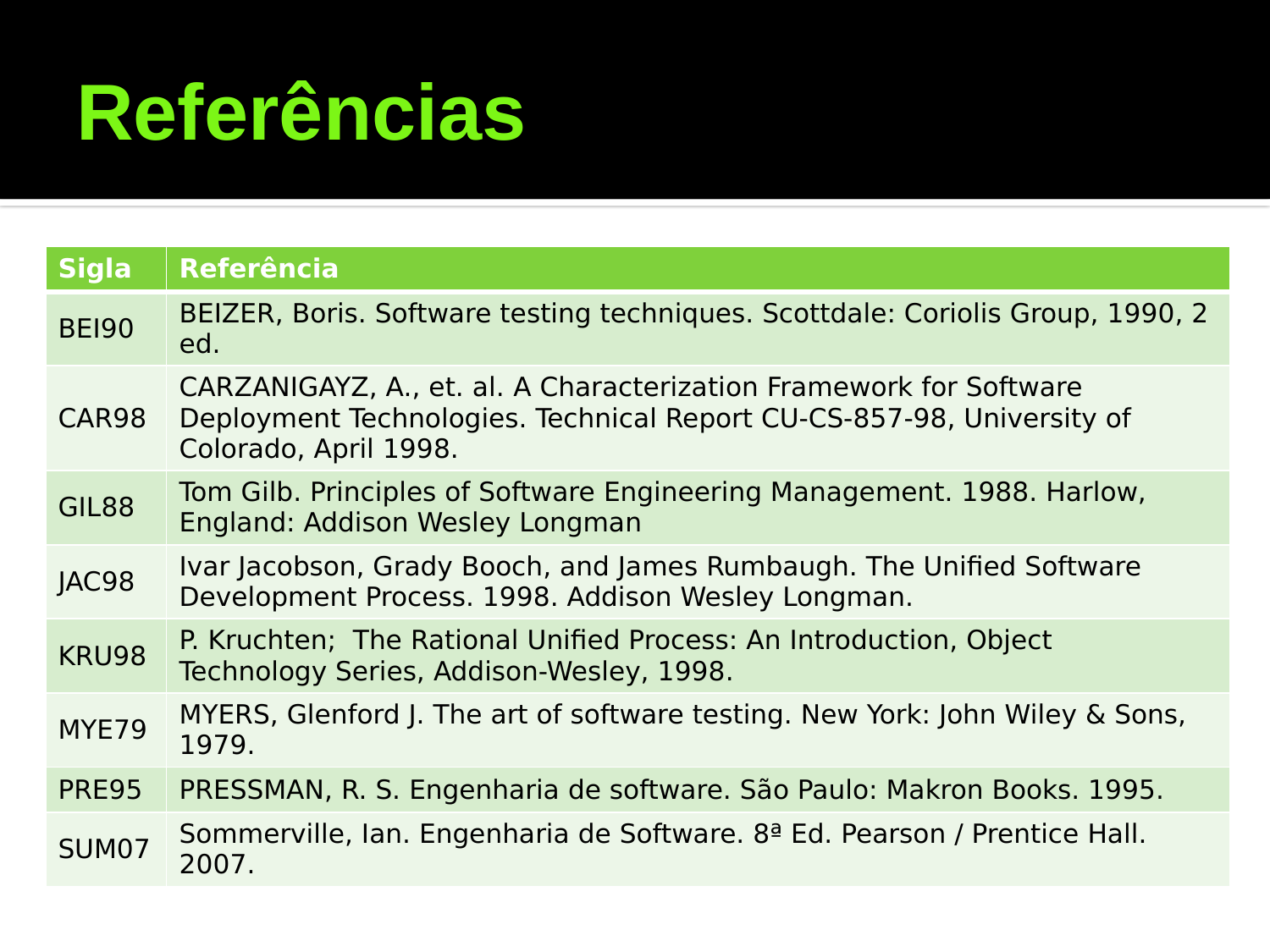

# Referências
| Sigla | Referência |
| --- | --- |
| BEI90 | BEIZER, Boris. Software testing techniques. Scottdale: Coriolis Group, 1990, 2 ed. |
| CAR98 | CARZANIGAYZ, A., et. al. A Characterization Framework for Software Deployment Technologies. Technical Report CU-CS-857-98, University of Colorado, April 1998. |
| GIL88 | Tom Gilb. Principles of Software Engineering Management. 1988. Harlow, England: Addison Wesley Longman |
| JAC98 | Ivar Jacobson, Grady Booch, and James Rumbaugh. The Unified Software Development Process. 1998. Addison Wesley Longman. |
| KRU98 | P. Kruchten; The Rational Unified Process: An Introduction, Object Technology Series, Addison-Wesley, 1998. |
| MYE79 | MYERS, Glenford J. The art of software testing. New York: John Wiley & Sons, 1979. |
| PRE95 | PRESSMAN, R. S. Engenharia de software. São Paulo: Makron Books. 1995. |
| SUM07 | Sommerville, Ian. Engenharia de Software. 8ª Ed. Pearson / Prentice Hall. 2007. |